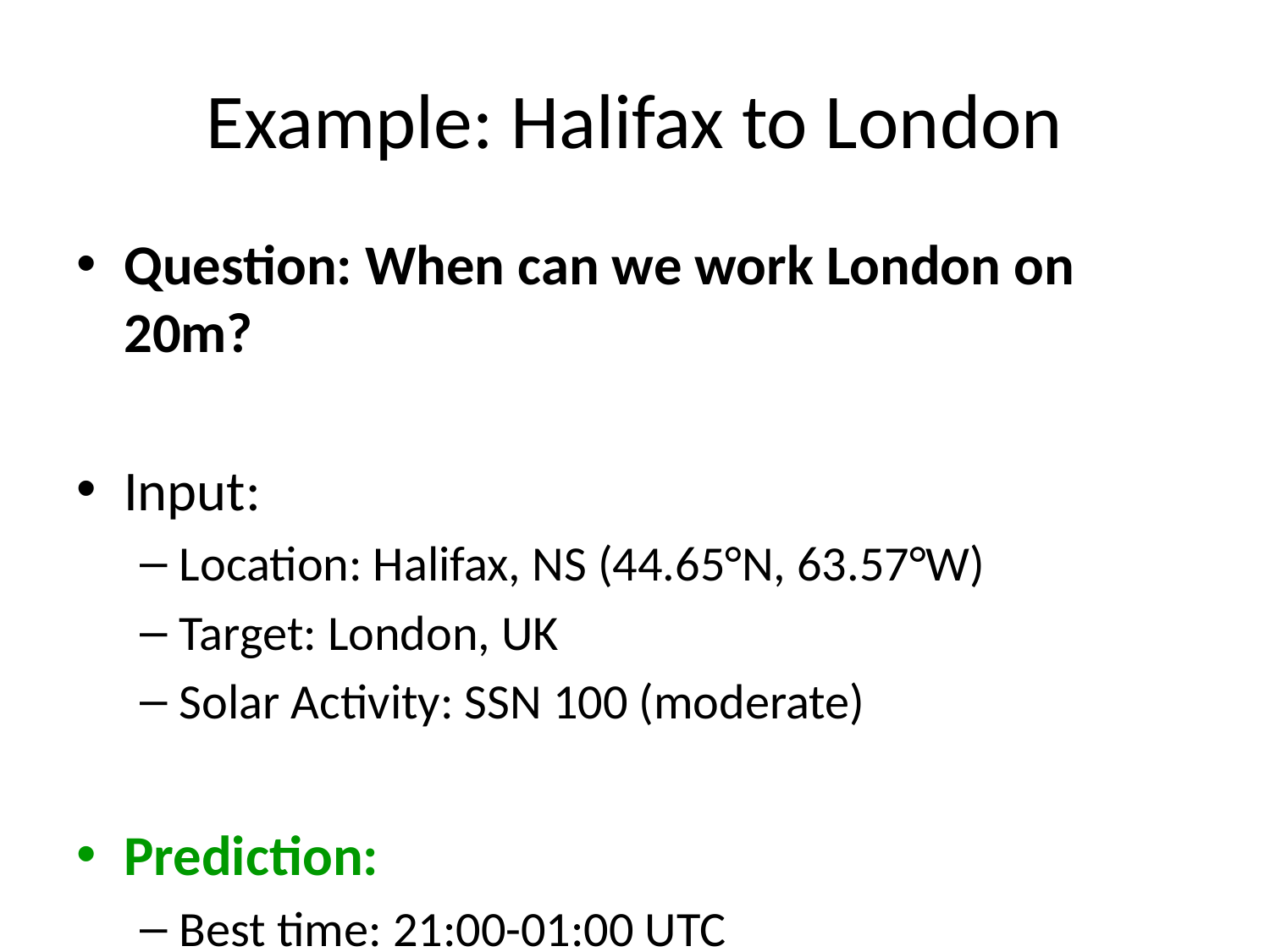

# Example: Halifax to London
Question: When can we work London on 20m?

Input:
Location: Halifax, NS (44.65°N, 63.57°W)
Target: London, UK
Solar Activity: SSN 100 (moderate)

Prediction:
Best time: 21:00-01:00 UTC
20m band: EXCELLENT